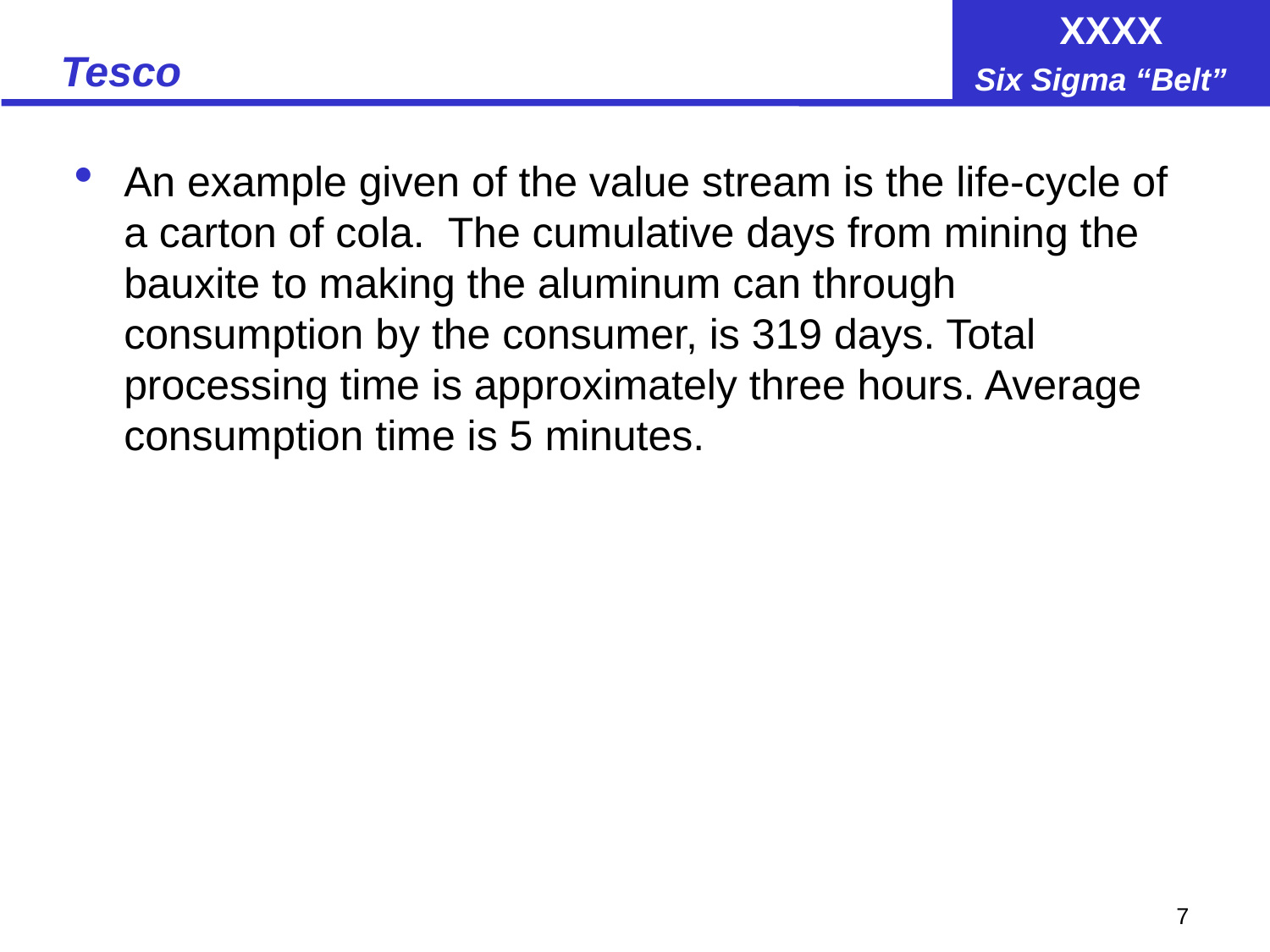

# Tesco
An example given of the value stream is the life-cycle of a carton of cola.  The cumulative days from mining the bauxite to making the aluminum can through consumption by the consumer, is 319 days. Total  processing time is approximately three hours. Average consumption time is 5 minutes.